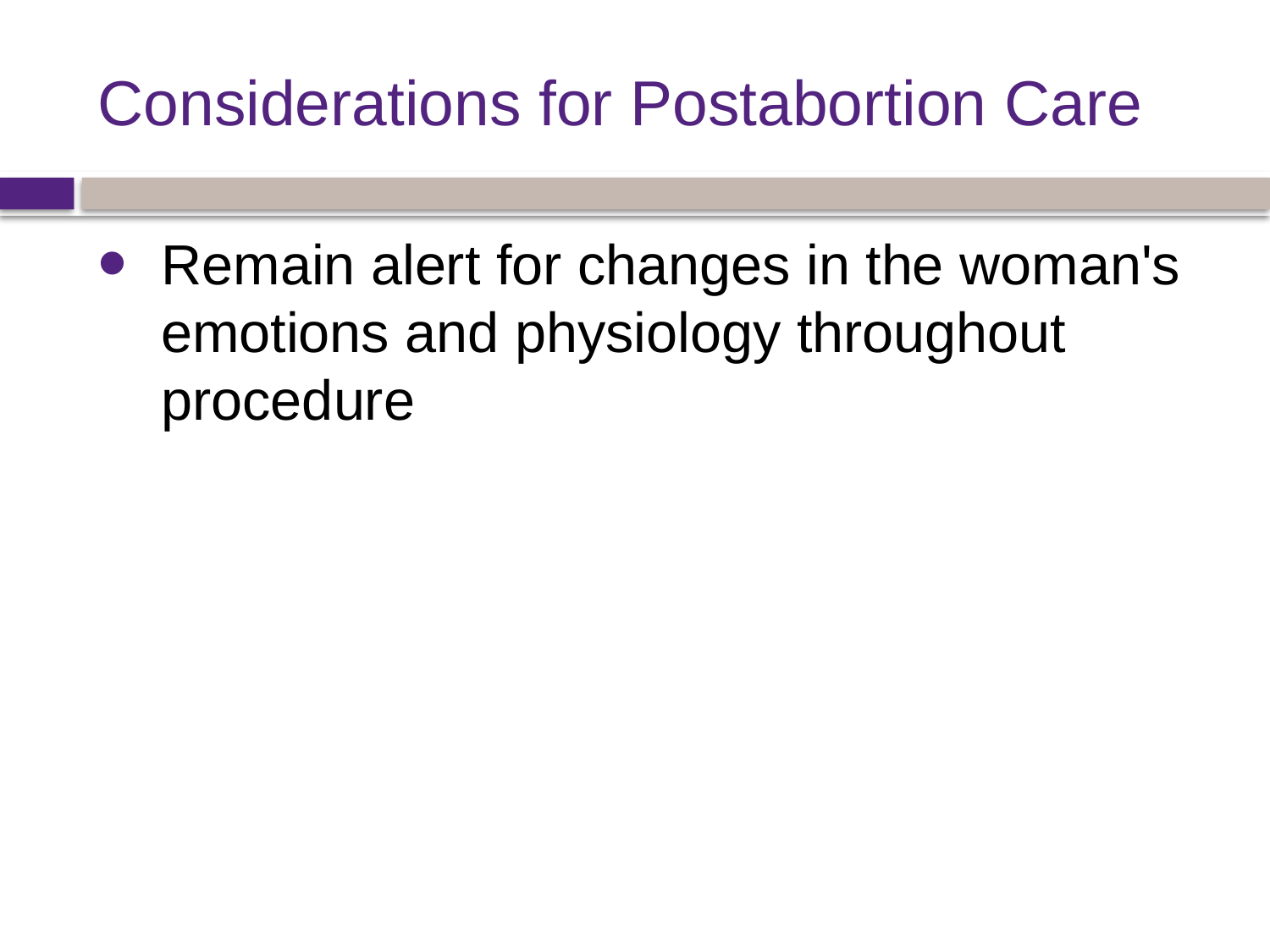

# Considerations for Postabortion Care
Remain alert for changes in the woman's emotions and physiology throughout  procedure